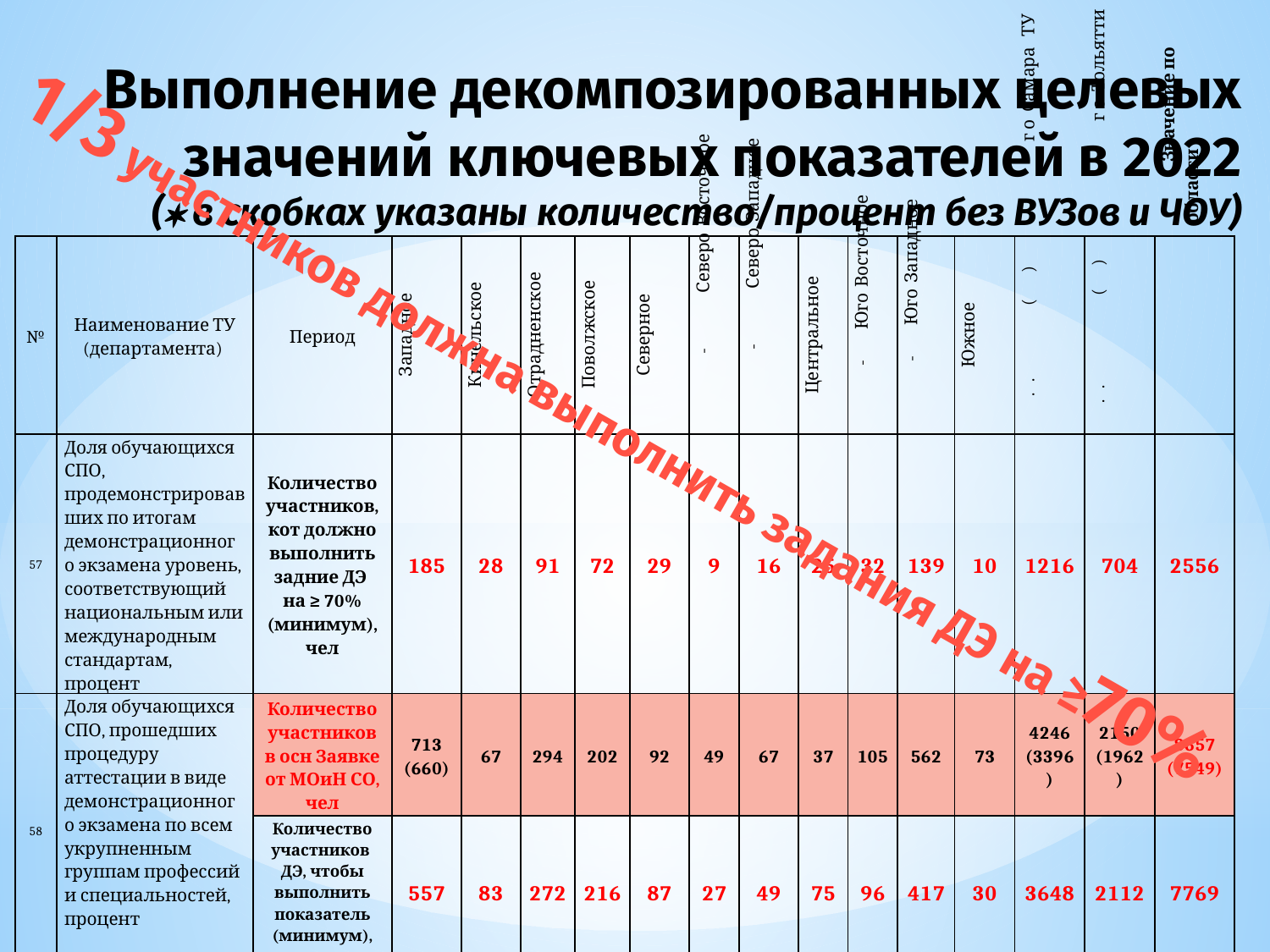

# Выполнение декомпозированных целевых значений ключевых показателей в 2022 (∗ в скобках указаны количество/процент без ВУЗов и ЧОУ)
| № | Наименование ТУ (департамента) | Период | Западное | Кинельское | Отрадненское | Поволжское | Северное | Северо-Восточное | Северо-Западное | Центральное | Юго-Восточное | Юго-Западное | Южное | г.о. Самара (ТУ ) | г.о. Тольятти (ТУ) | Значение по области |
| --- | --- | --- | --- | --- | --- | --- | --- | --- | --- | --- | --- | --- | --- | --- | --- | --- |
| 57 | Доля обучающихся СПО, продемонстрировавших по итогам демонстрационного экзамена уровень, соответствующий национальным или международным стандартам, процент | Количество участников, кот должно выполнить задние ДЭ на ≥ 70% (минимум), чел | 185 | 28 | 91 | 72 | 29 | 9 | 16 | 25 | 32 | 139 | 10 | 1216 | 704 | 2556 |
| 58 | Доля обучающихся СПО, прошедших процедуру аттестации в виде демонстрационного экзамена по всем укрупненным группам профессий и специальностей, процент | Количество участников в осн Заявке от МОиН СО, чел | 713 (660) | 67 | 294 | 202 | 92 | 49 | 67 | 37 | 105 | 562 | 73 | 4246 (3396) | 2150 (1962) | 8657 (7549) |
|  |  | Количество участников ДЭ, чтобы выполнить показатель (минимум), чел | 557 | 83 | 272 | 216 | 87 | 27 | 49 | 75 | 96 | 417 | 30 | 3648 | 2112 | 7769 |
1/3 участников должна выполнить задания ДЭ на ≥70%